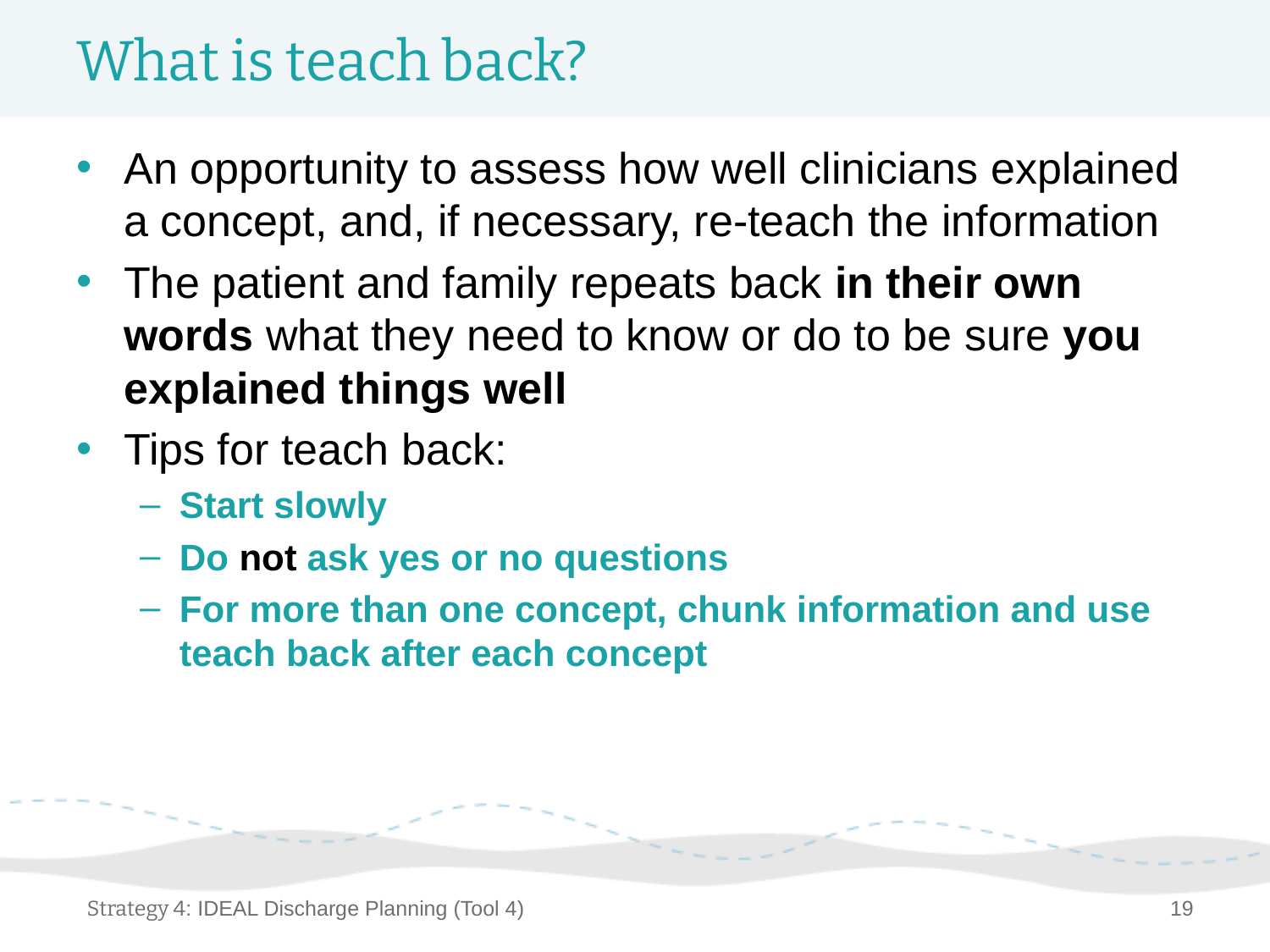

# What is teach back?
An opportunity to assess how well clinicians explained a concept, and, if necessary, re-teach the information
The patient and family repeats back in their own words what they need to know or do to be sure you explained things well
Tips for teach back:
Start slowly
Do not ask yes or no questions
For more than one concept, chunk information and use teach back after each concept
Strategy 4: IDEAL Discharge Planning (Tool 4)
19